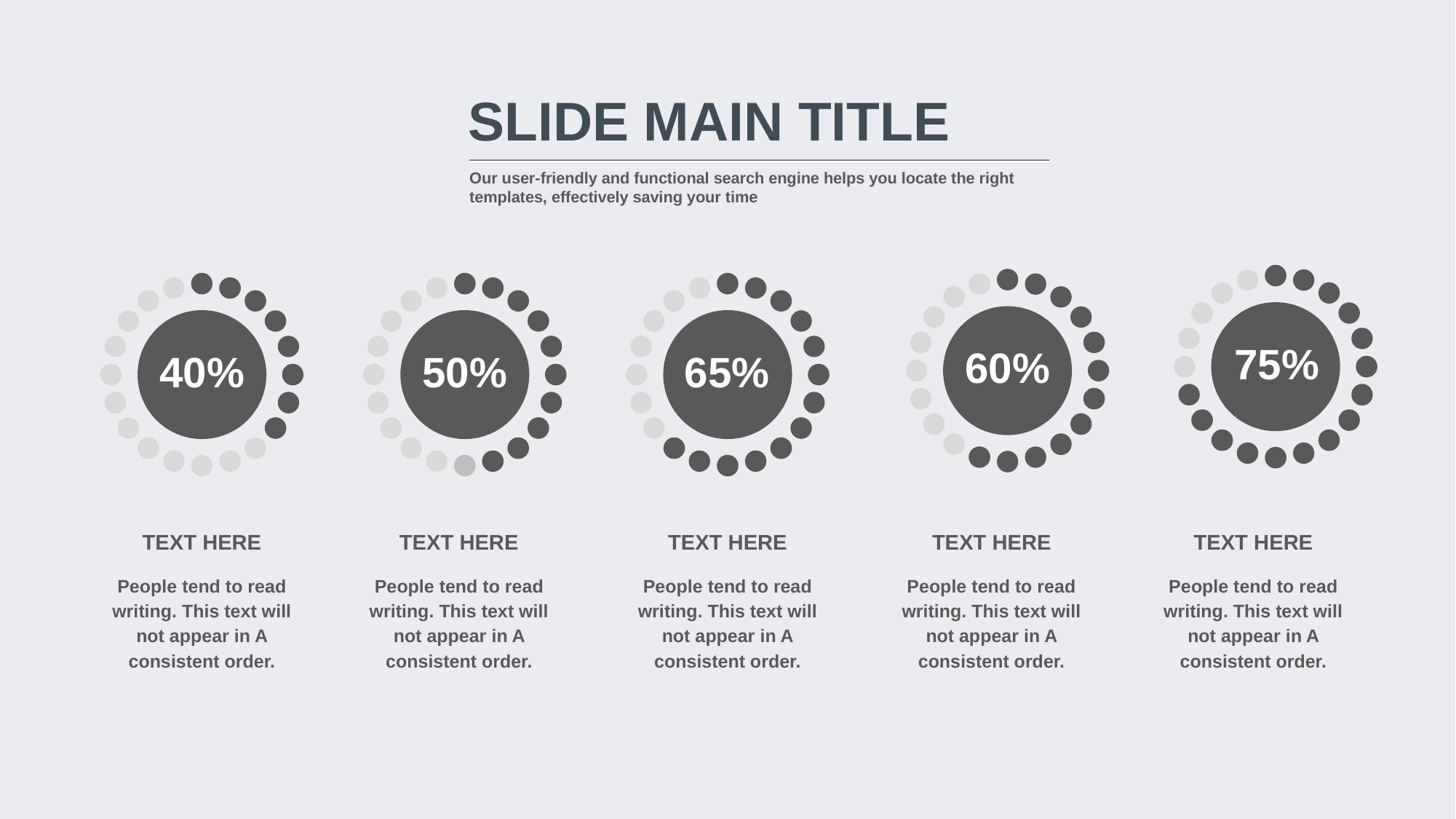

SLIDE MAIN TITLE
Our user-friendly and functional search engine helps you locate the right templates, effectively saving your time

75%

60%
40%
50%
65%

TEXT HERE
TEXT HERE
TEXT HERE
TEXT HERE
TEXT HERE
People tend to read writing. This text will not appear in A consistent order.
People tend to read writing. This text will not appear in A consistent order.
People tend to read writing. This text will not appear in A consistent order.
People tend to read writing. This text will not appear in A consistent order.
People tend to read writing. This text will not appear in A consistent order.